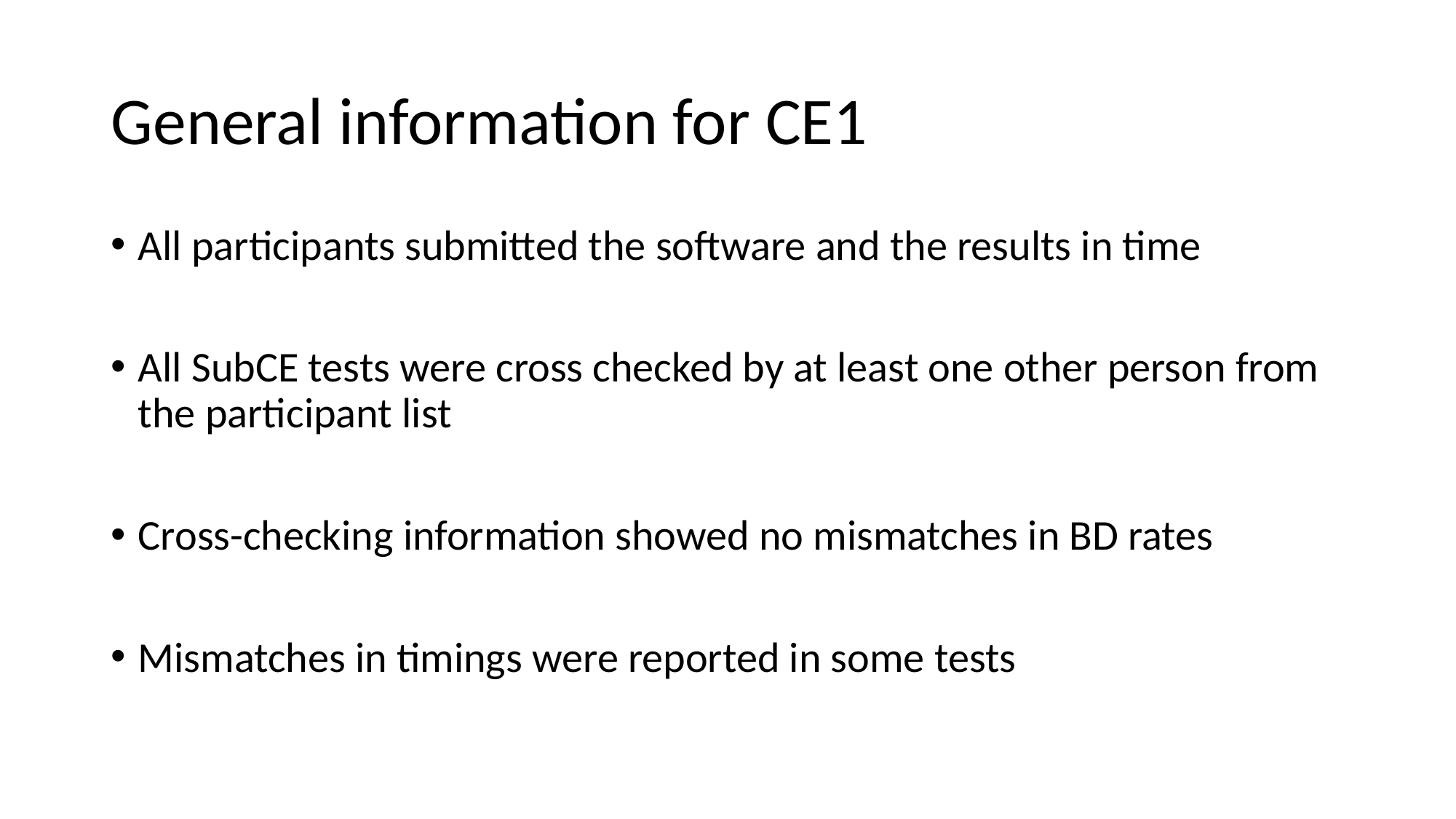

# General information for CE1
All participants submitted the software and the results in time

All SubCE tests were cross checked by at least one other person from the participant list

Cross-checking information showed no mismatches in BD rates

Mismatches in timings were reported in some tests